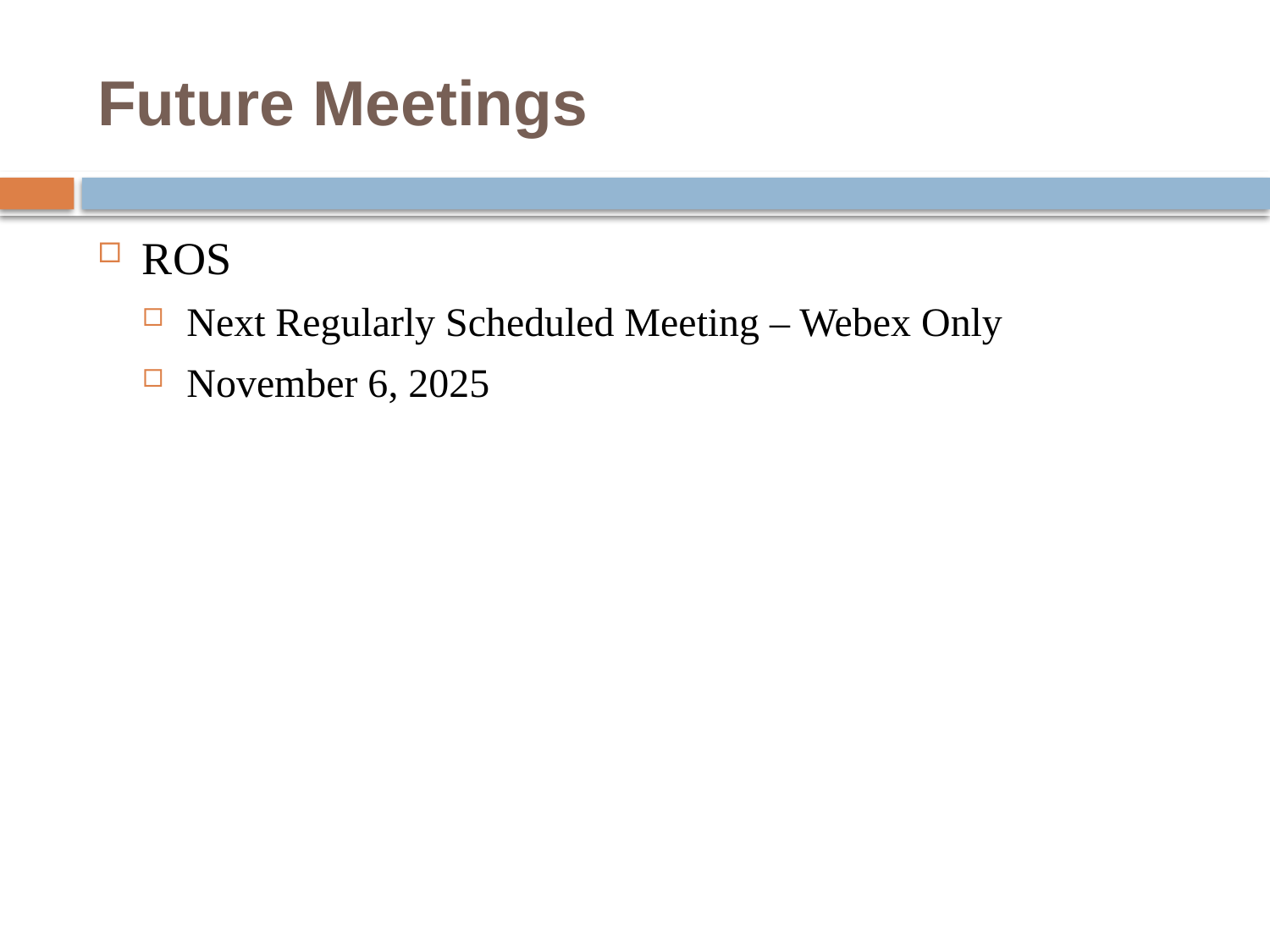

# Future Meetings
ROS
Next Regularly Scheduled Meeting – Webex Only
November 6, 2025